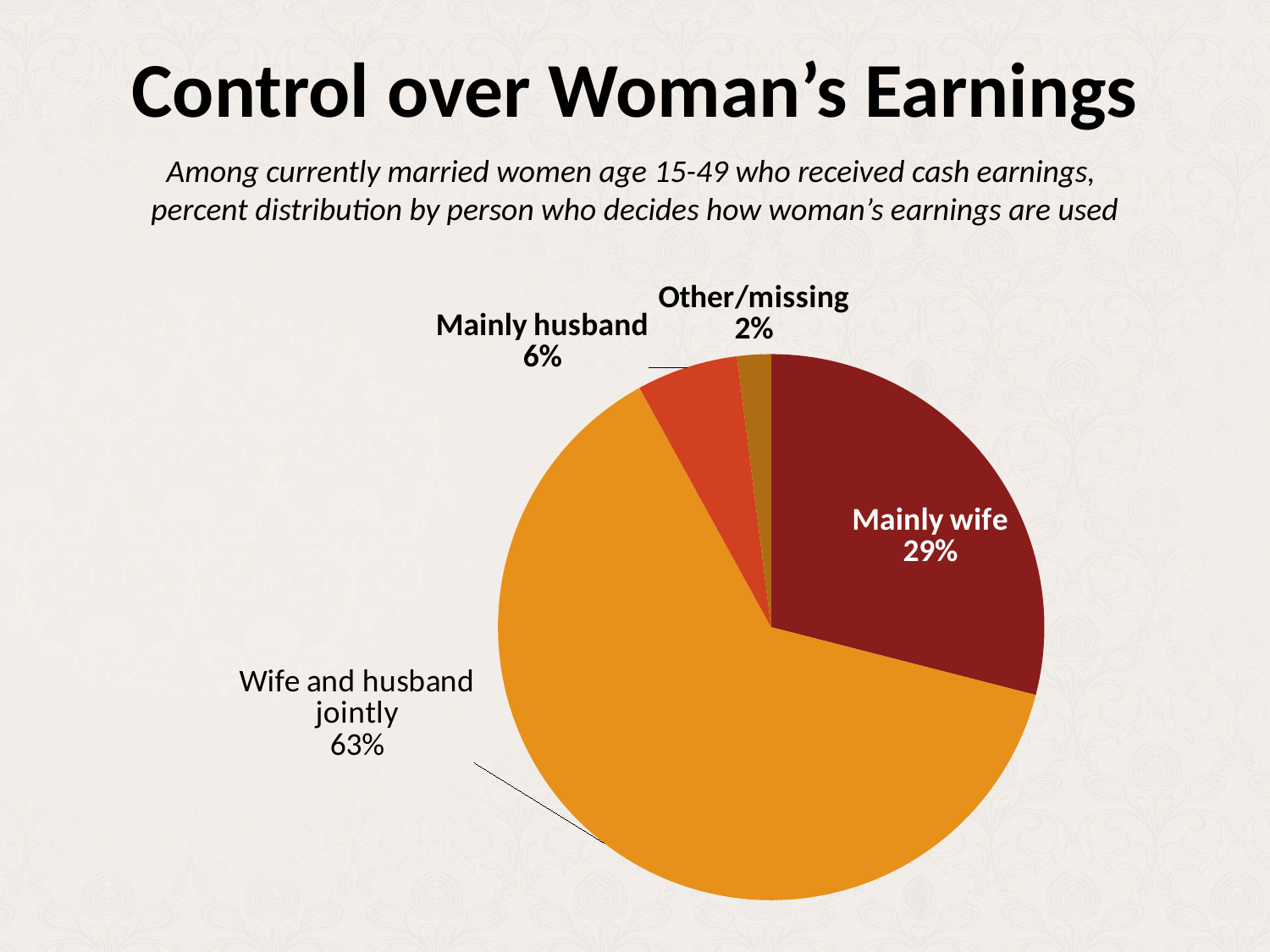

# Control over Woman’s Earnings
Among currently married women age 15-49 who received cash earnings,
percent distribution by person who decides how woman’s earnings are used

### Chart

| Category | Column1 |
|---|---|
| Mainly wife | 29.0 |
| Wife and husband jointly | 63.0 |
| Mainly husband | 6.0 |
| Other/missing | 2.0 |